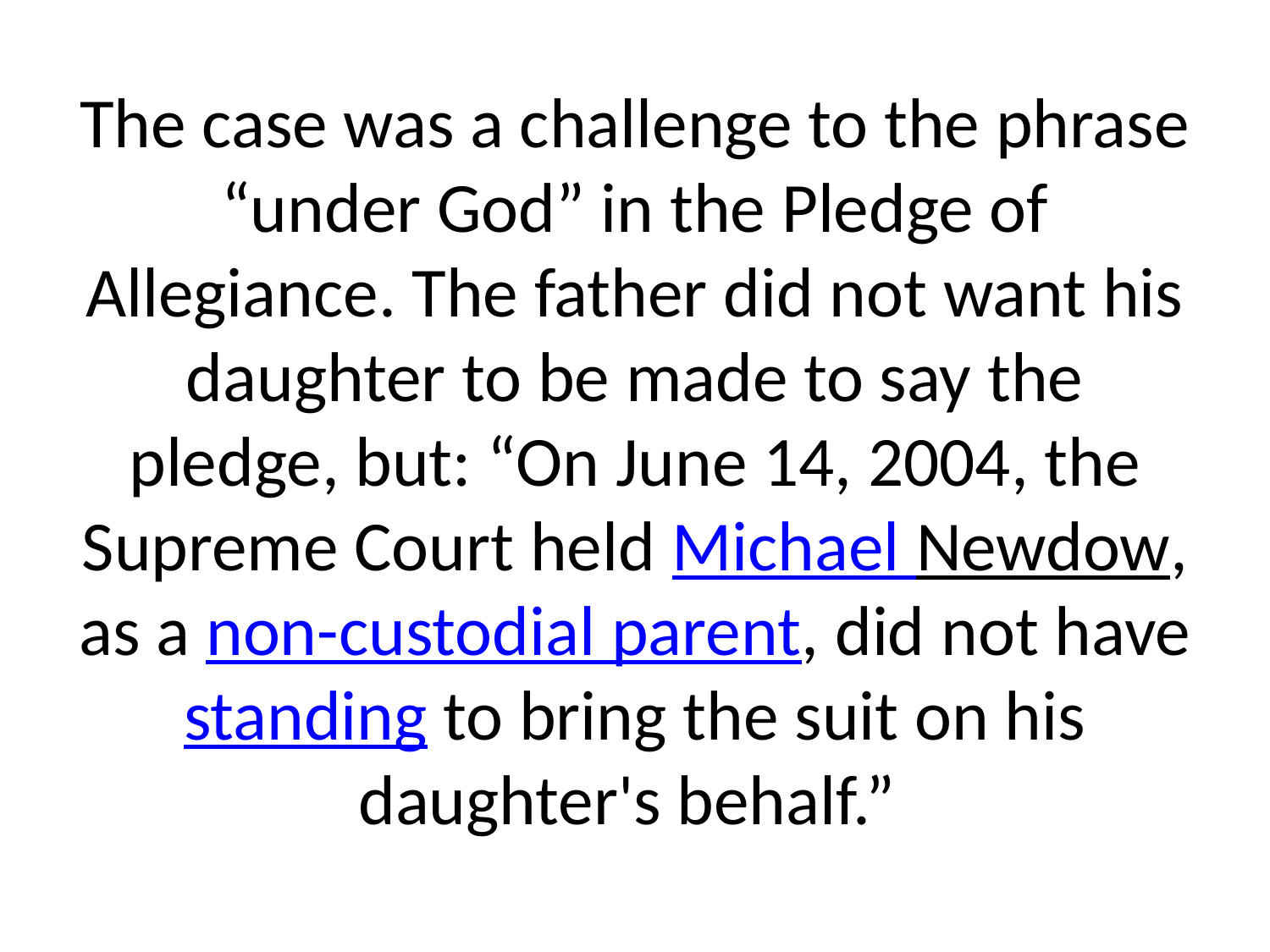

# The case was a challenge to the phrase “under God” in the Pledge of Allegiance. The father did not want his daughter to be made to say the pledge, but: “On June 14, 2004, the Supreme Court held Michael Newdow, as a non-custodial parent, did not have standing to bring the suit on his daughter's behalf.”